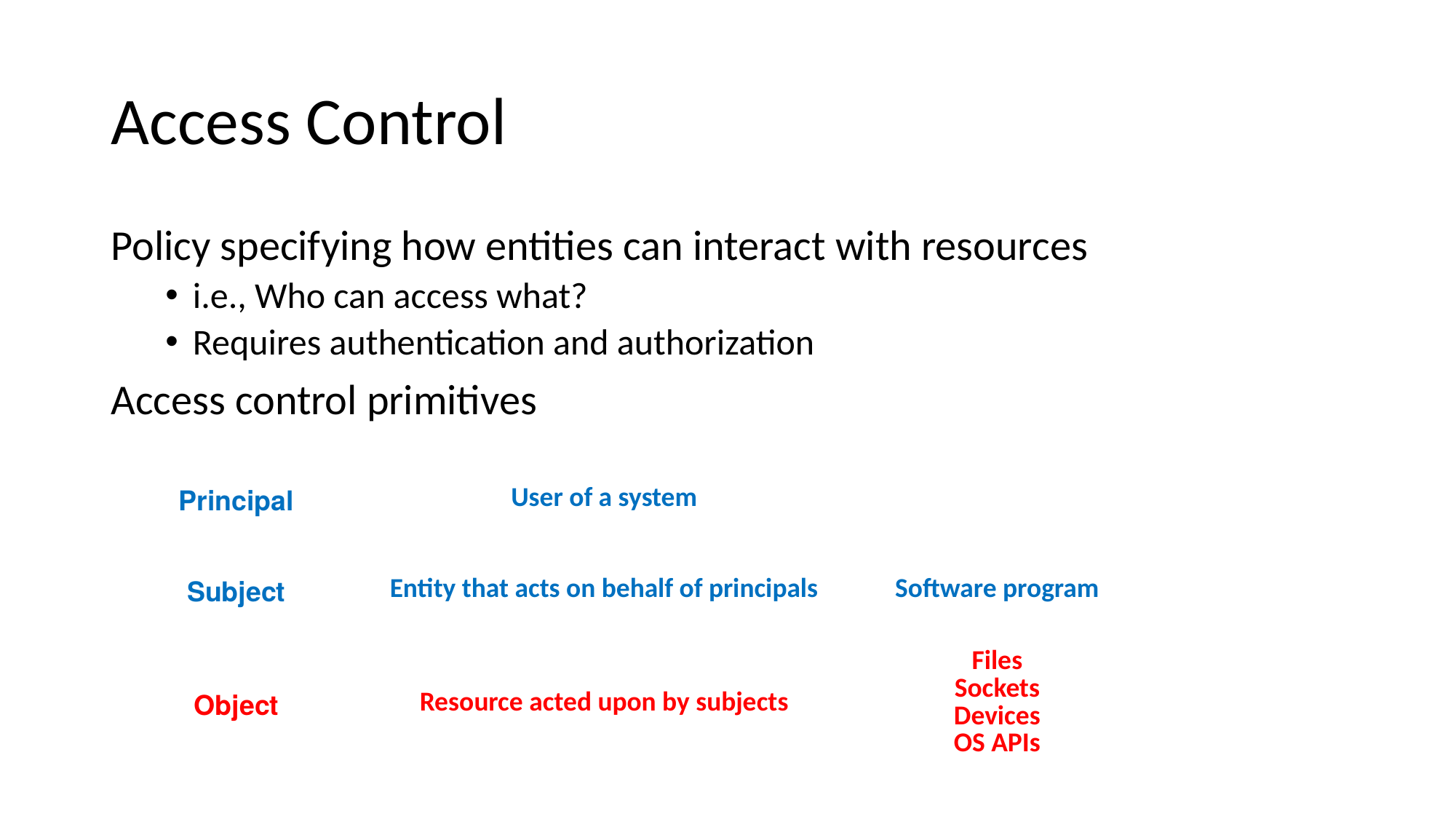

# Access Control
Policy specifying how entities can interact with resources
i.e., Who can access what?
Requires authentication and authorization
Access control primitives

| Principal | User of a system |  |
| --- | --- | --- |
| Subject | Entity that acts on behalf of principals | Software program |
| Object | Resource acted upon by subjects | Files Sockets Devices OS APIs |